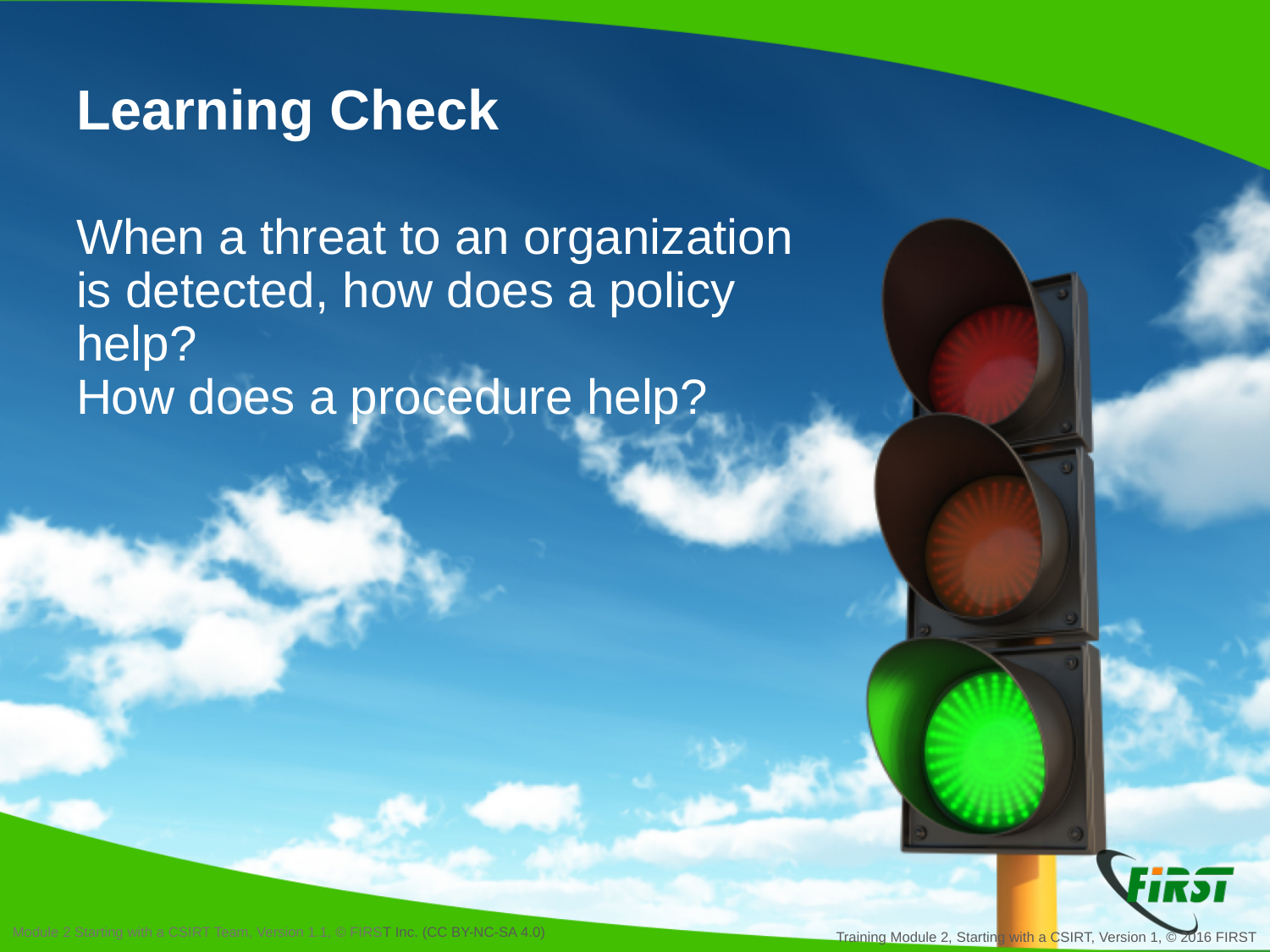

# Learning Check
When a threat to an organization is detected, how does a policy help?
How does a procedure help?
Training Module 2, Starting with a CSIRT, Version 1, © 2016 FIRST